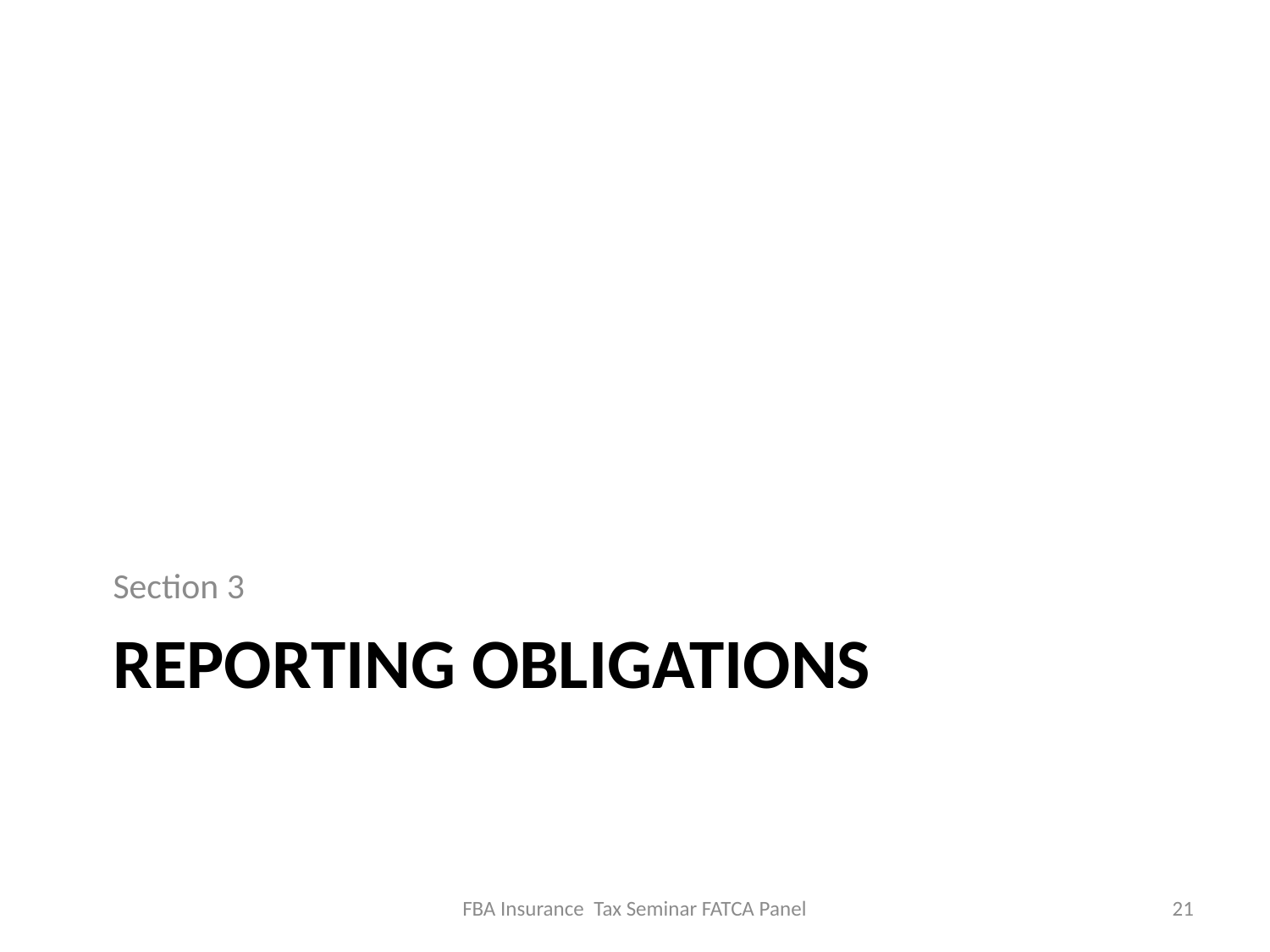

Section 3
# Reporting obligations
FBA Insurance  Tax Seminar FATCA Panel
21